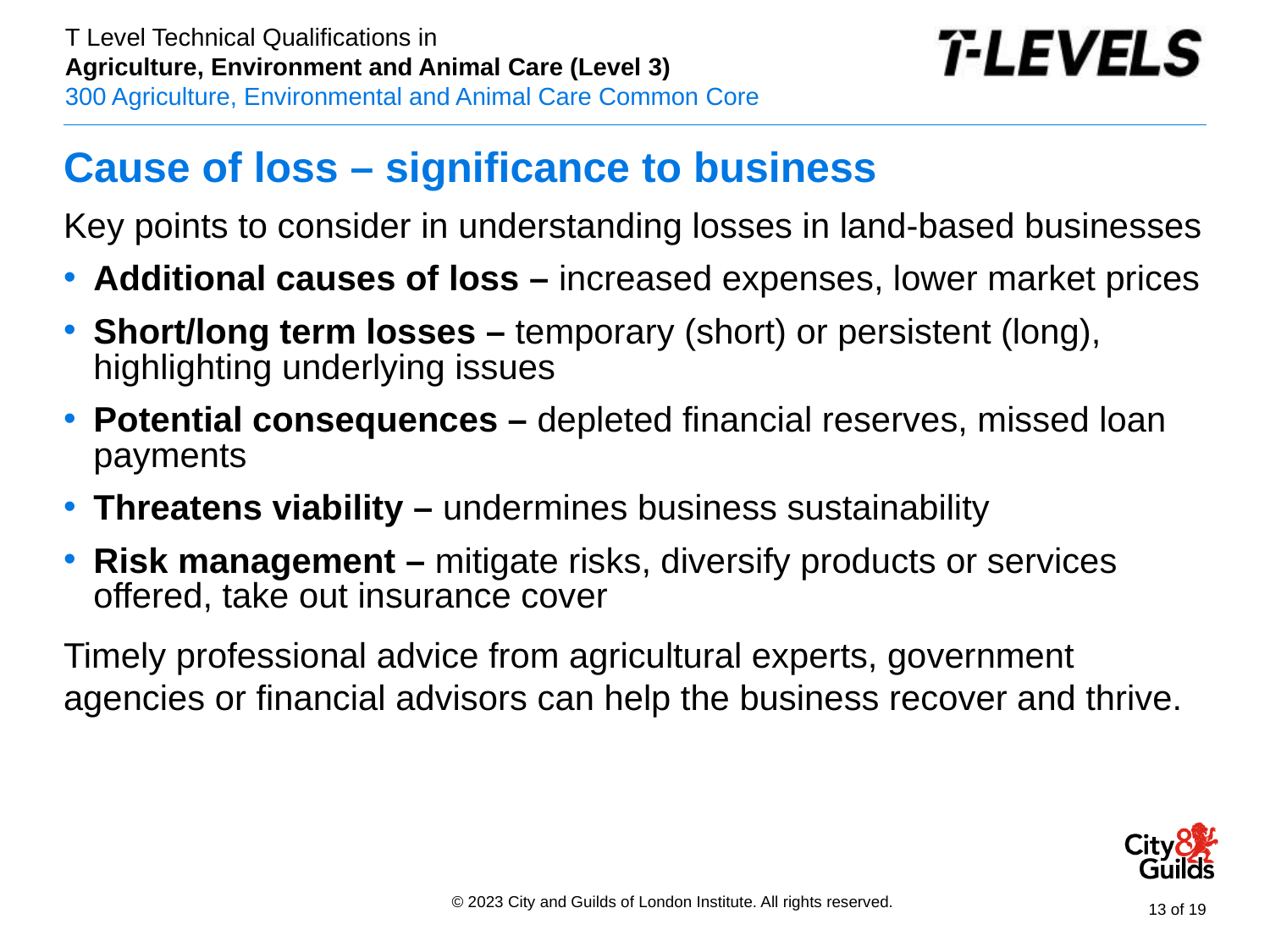

# Cause of loss – significance to business
Key points to consider in understanding losses in land-based businesses
Additional causes of loss – increased expenses, lower market prices
Short/long term losses – temporary (short) or persistent (long), highlighting underlying issues
Potential consequences – depleted financial reserves, missed loan payments
Threatens viability – undermines business sustainability
Risk management – mitigate risks, diversify products or services offered, take out insurance cover
Timely professional advice from agricultural experts, government agencies or financial advisors can help the business recover and thrive.